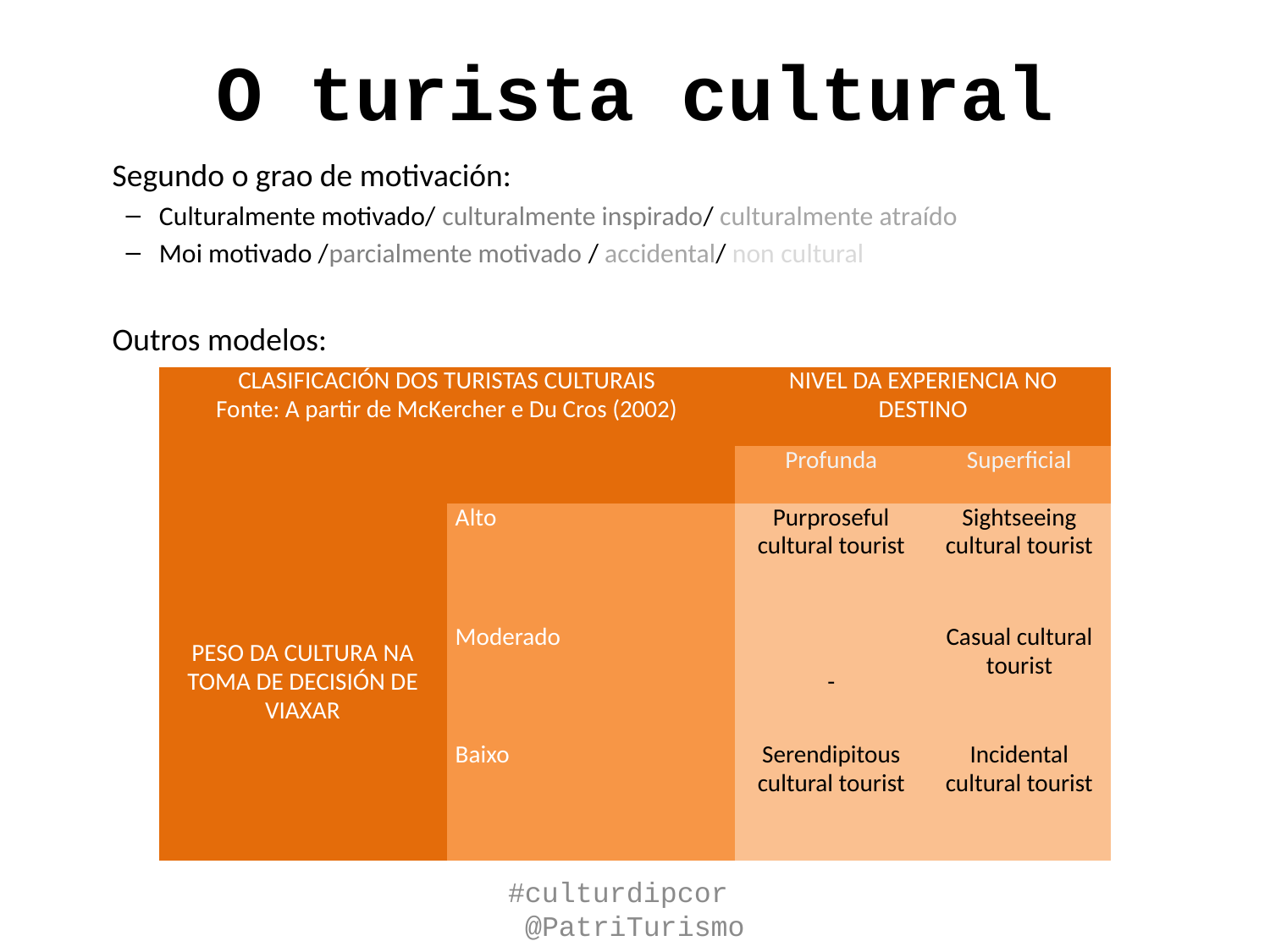

# O turista cultural
	Segundo o grao de motivación:
Culturalmente motivado/ culturalmente inspirado/ culturalmente atraído
Moi motivado /parcialmente motivado / accidental/ non cultural

	Outros modelos:
| CLASIFICACIÓN DOS TURISTAS CULTURAIS Fonte: A partir de McKercher e Du Cros (2002) |  | NIVEL DA EXPERIENCIA NO DESTINO |  |
| --- | --- | --- | --- |
|  |  | Profunda | Superficial |
| PESO DA CULTURA NA TOMA DE DECISIÓN DE VIAXAR | Alto | Purproseful cultural tourist | Sightseeing cultural tourist |
|  | Moderado | - | Casual cultural tourist |
|  | Baixo | Serendipitous cultural tourist | Incidental cultural tourist |
#culturdipcor   @PatriTurismo